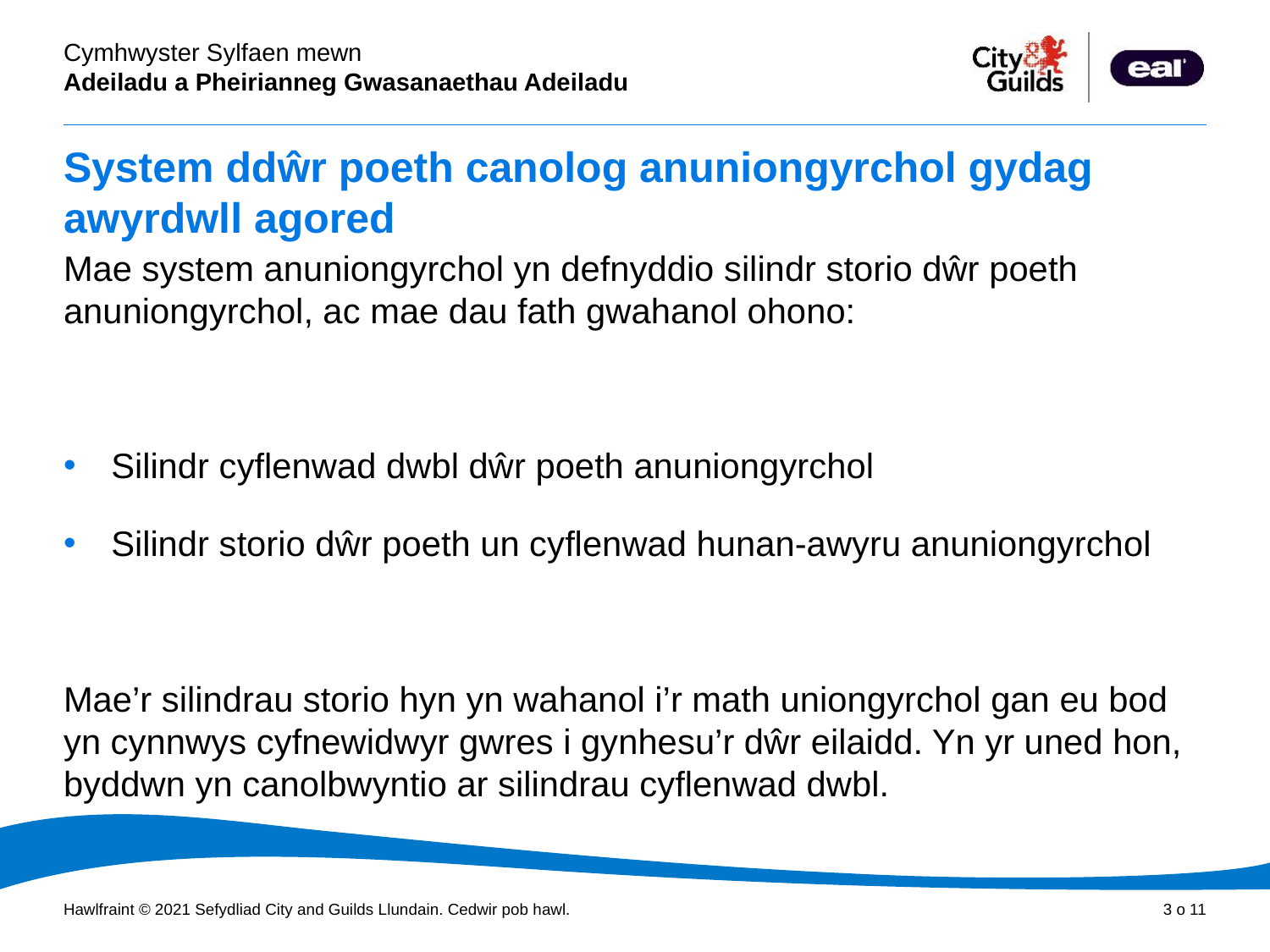

# System ddŵr poeth canolog anuniongyrchol gydag awyrdwll agored
Mae system anuniongyrchol yn defnyddio silindr storio dŵr poeth anuniongyrchol, ac mae dau fath gwahanol ohono:

Silindr cyflenwad dwbl dŵr poeth anuniongyrchol
Silindr storio dŵr poeth un cyflenwad hunan-awyru anuniongyrchol

Mae’r silindrau storio hyn yn wahanol i’r math uniongyrchol gan eu bod yn cynnwys cyfnewidwyr gwres i gynhesu’r dŵr eilaidd. Yn yr uned hon, byddwn yn canolbwyntio ar silindrau cyflenwad dwbl.